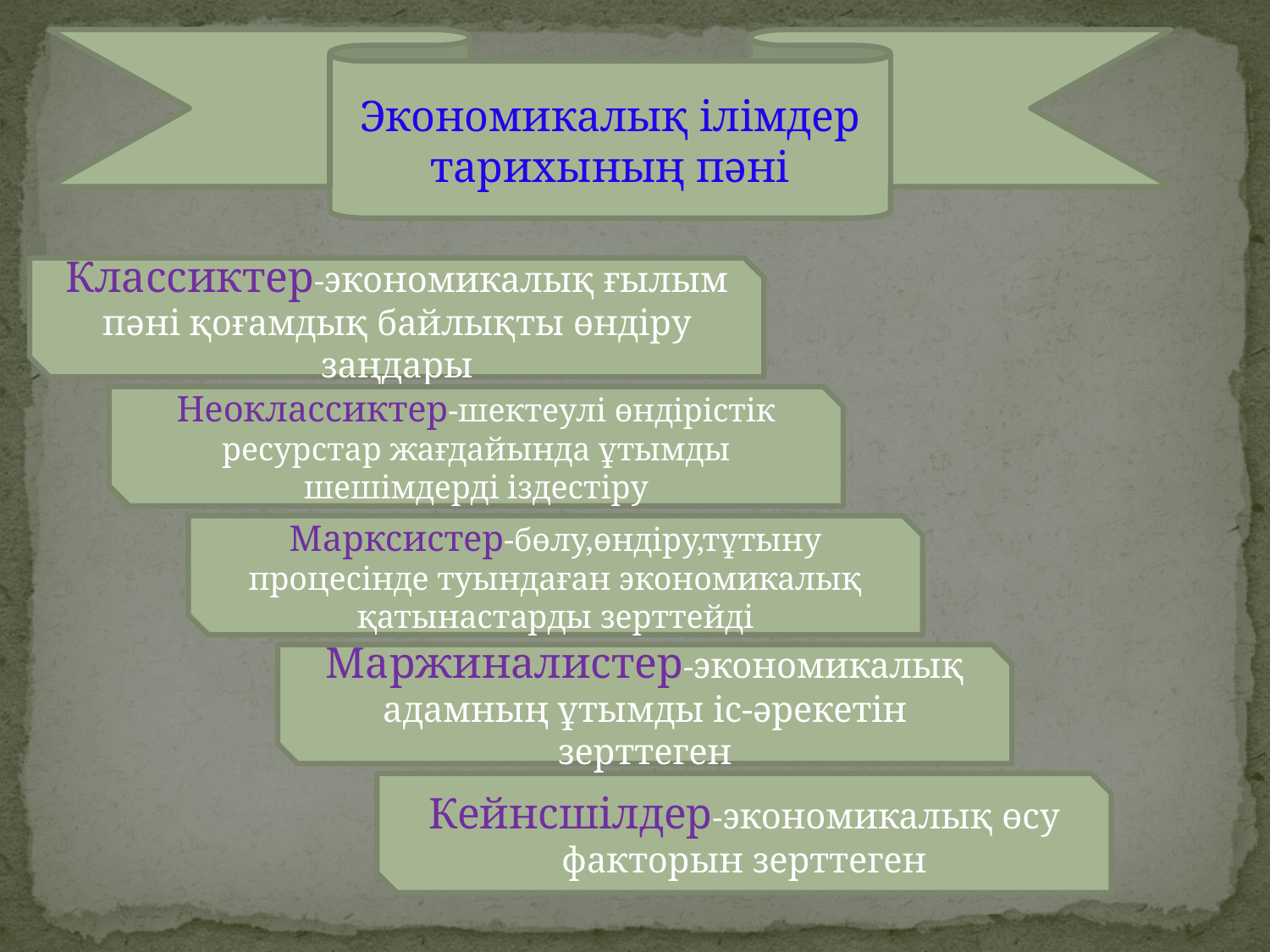

Экономикалық ілімдер тарихының пәні
Классиктер-экономикалық ғылым пәні қоғамдық байлықты өндіру заңдары
Неоклассиктер-шектеулі өндірістік ресурстар жағдайында ұтымды шешімдерді іздестіру
Марксистер-бөлу,өндіру,тұтыну процесінде туындаған экономикалық қатынастарды зерттейді
Маржиналистер-экономикалық адамның ұтымды іс-әрекетін зерттеген
Кейнсшілдер-экономикалық өсу факторын зерттеген